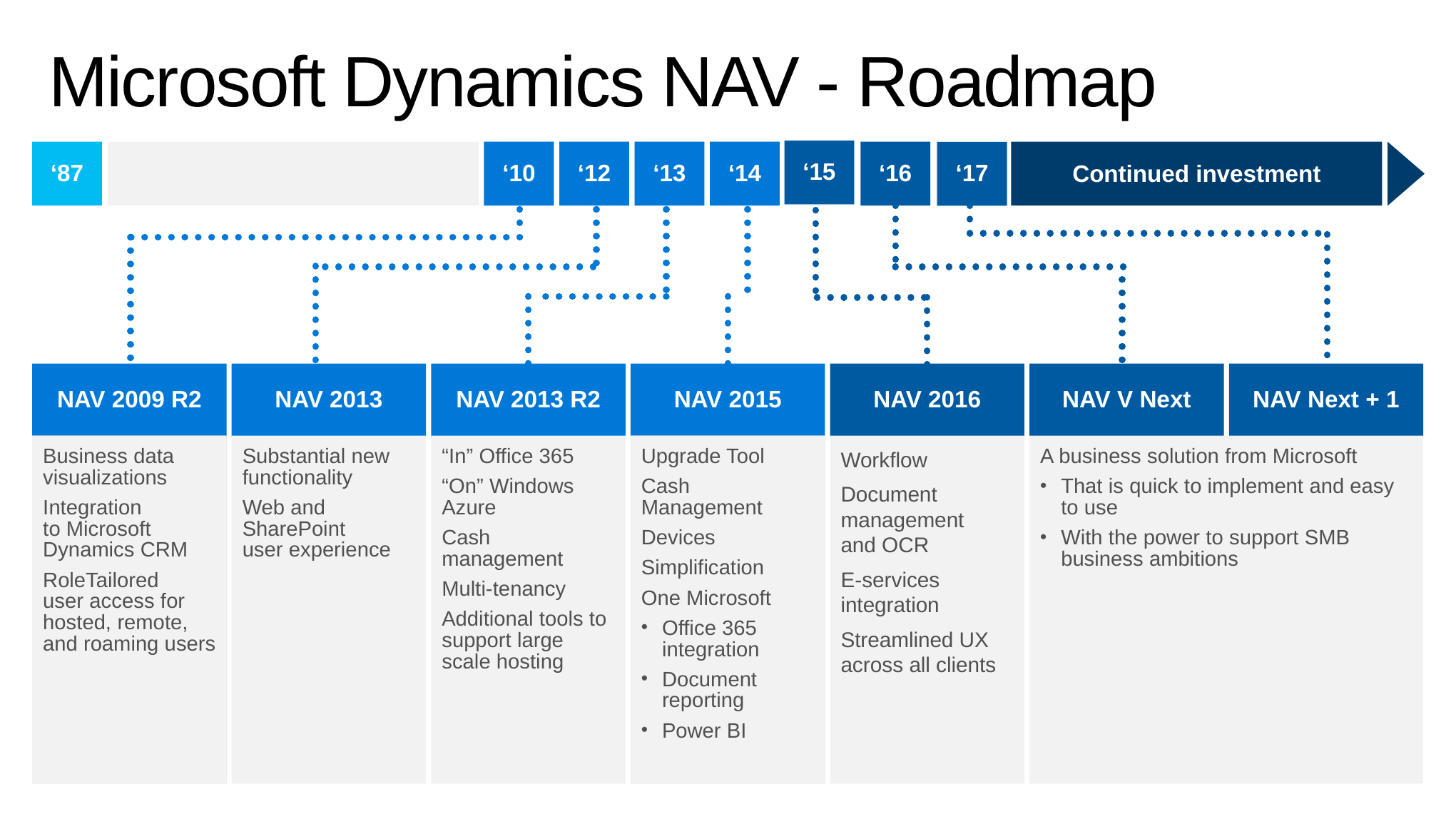

# Microsoft Dynamics NAV - Roadmap
‘15

‘17

‘16

‘14

‘13

‘10
‘12

‘87

‘14
‘13
‘10
‘12
NAV 2009 R2
NAV 2013
NAV 2013 R2
NAV 2015

Business data visualizations
Integration
to Microsoft Dynamics CRM
RoleTailored
user access for hosted, remote, and roaming users

Substantial new functionality
Web and SharePoint
user experience

“In” Office 365
“On” Windows Azure
Cash management
Multi-tenancy
Additional tools to support large scale hosting

Upgrade Tool
Cash Management
Devices
Simplification
One Microsoft
Office 365 integration
Document reporting
Power BI

‘15
‘16
‘17
Continued investment

NAV 2016
NAV V Next
NAV Next + 1

Workflow
Document management
and OCR
E-services integration
Streamlined UX across all clients

A business solution from Microsoft
That is quick to implement and easy to use
With the power to support SMB business ambitions